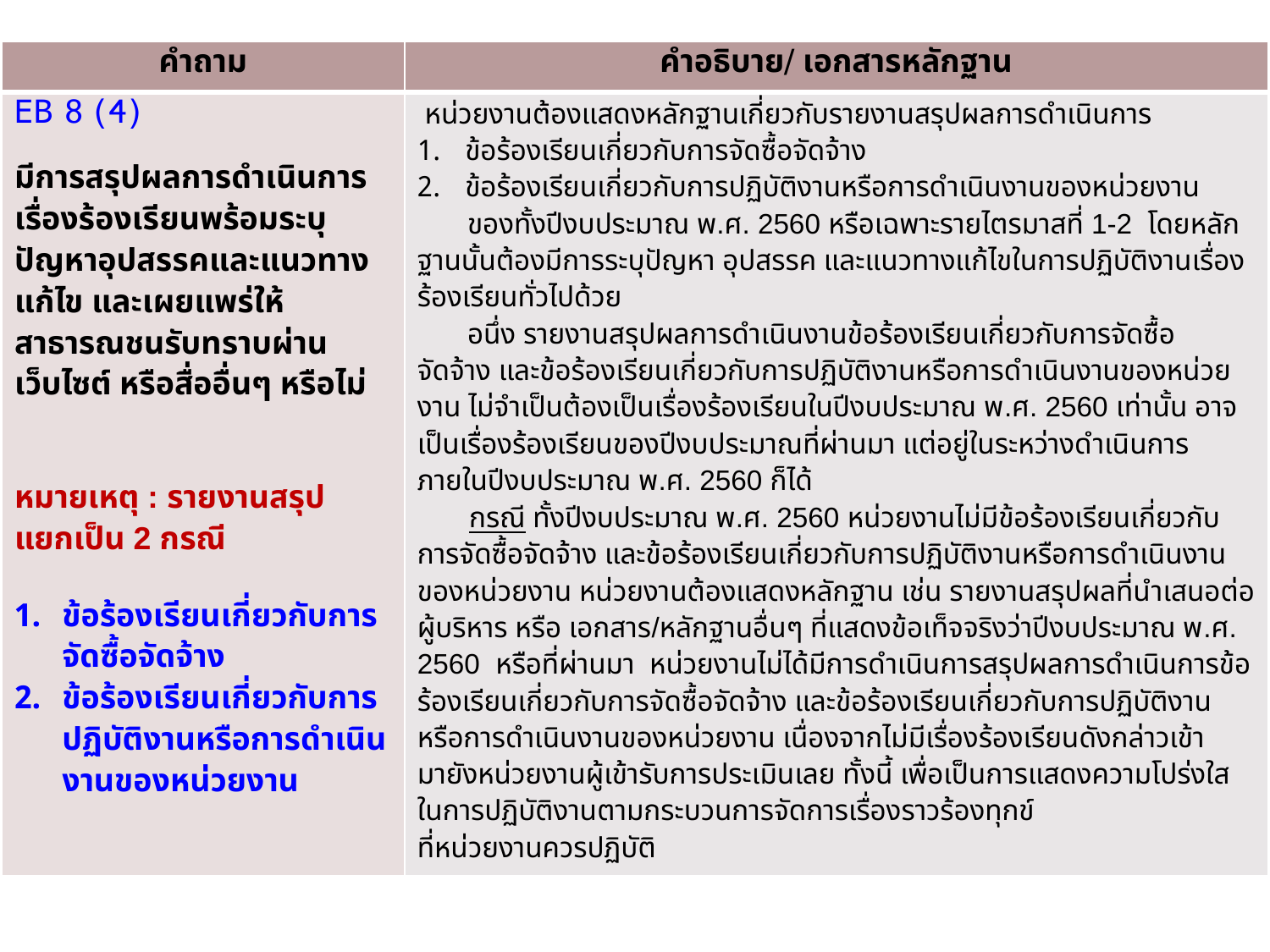

| คำถาม | คำอธิบาย/เอกสารหลักฐาน |
| --- | --- |
| EB 8 (4) มีการสรุปผลการดำเนินการเรื่องร้องเรียนพร้อมระบุปัญหาอุปสรรคและแนวทางแก้ไข และเผยแพร่ให้สาธารณชนรับทราบผ่านเว็บไซต์ หรือสื่ออื่นๆ หรือไม่ หมายเหตุ : รายงานสรุป แยกเป็น 2 กรณี ข้อร้องเรียนเกี่ยวกับการจัดซื้อจัดจ้าง ข้อร้องเรียนเกี่ยวกับการปฏิบัติงานหรือการดำเนินงานของหน่วยงาน | หน่วยงานต้องแสดงหลักฐานเกี่ยวกับรายงานสรุปผลการดำเนินการ ข้อร้องเรียนเกี่ยวกับการจัดซื้อจัดจ้าง ข้อร้องเรียนเกี่ยวกับการปฏิบัติงานหรือการดำเนินงานของหน่วยงาน ของทั้งปีงบประมาณ พ.ศ. 2560 หรือเฉพาะรายไตรมาสที่ 1-2 โดยหลักฐานนั้นต้องมีการระบุปัญหา อุปสรรค และแนวทางแก้ไขในการปฏิบัติงานเรื่องร้องเรียนทั่วไปด้วย อนึ่ง รายงานสรุปผลการดำเนินงานข้อร้องเรียนเกี่ยวกับการจัดซื้อ จัดจ้าง และข้อร้องเรียนเกี่ยวกับการปฏิบัติงานหรือการดำเนินงานของหน่วยงาน ไม่จำเป็นต้องเป็นเรื่องร้องเรียนในปีงบประมาณ พ.ศ. 2560 เท่านั้น อาจเป็นเรื่องร้องเรียนของปีงบประมาณที่ผ่านมา แต่อยู่ในระหว่างดำเนินการภายในปีงบประมาณ พ.ศ. 2560 ก็ได้ กรณี ทั้งปีงบประมาณ พ.ศ. 2560 หน่วยงานไม่มีข้อร้องเรียนเกี่ยวกับการจัดซื้อจัดจ้าง และข้อร้องเรียนเกี่ยวกับการปฏิบัติงานหรือการดำเนินงานของหน่วยงาน หน่วยงานต้องแสดงหลักฐาน เช่น รายงานสรุปผลที่นำเสนอต่อผู้บริหาร หรือ เอกสาร/หลักฐานอื่นๆ ที่แสดงข้อเท็จจริงว่าปีงบประมาณ พ.ศ. 2560 หรือที่ผ่านมา หน่วยงานไม่ได้มีการดำเนินการสรุปผลการดำเนินการข้อร้องเรียนเกี่ยวกับการจัดซื้อจัดจ้าง และข้อร้องเรียนเกี่ยวกับการปฏิบัติงานหรือการดำเนินงานของหน่วยงาน เนื่องจากไม่มีเรื่องร้องเรียนดังกล่าวเข้ามายังหน่วยงานผู้เข้ารับการประเมินเลย ทั้งนี้ เพื่อเป็นการแสดงความโปร่งใสในการปฏิบัติงานตามกระบวนการจัดการเรื่องราวร้องทุกข์ ที่หน่วยงานควรปฏิบัติ |